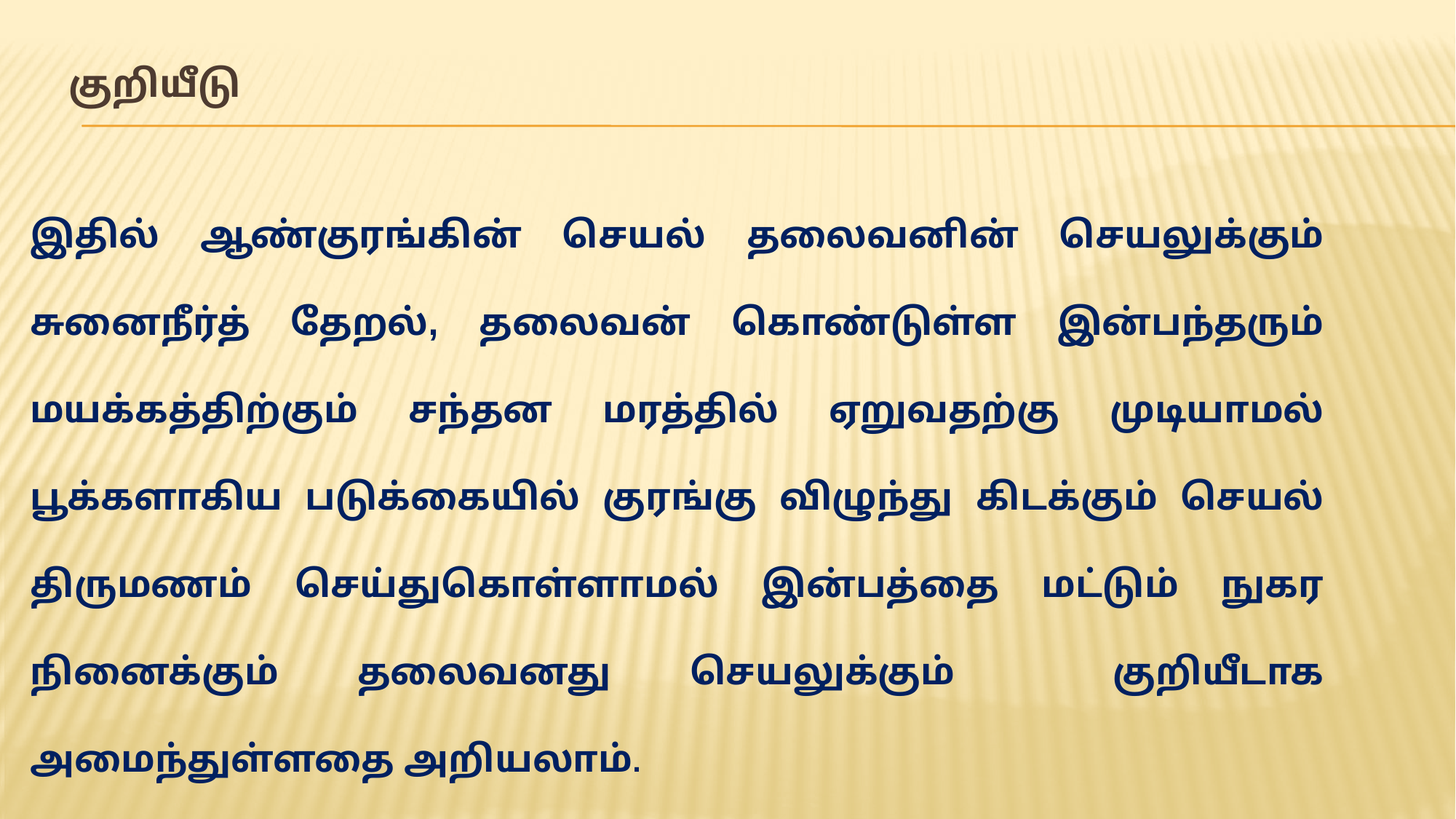

# குறியீடு
இதில் ஆண்குரங்கின் செயல் தலைவனின் செயலுக்கும் சுனைநீர்த் தேறல், தலைவன் கொண்டுள்ள இன்பந்தரும் மயக்கத்திற்கும் சந்தன மரத்தில் ஏறுவதற்கு முடியாமல் பூக்களாகிய படுக்கையில் குரங்கு விழுந்து கிடக்கும் செயல் திருமணம் செய்துகொள்ளாமல் இன்பத்தை மட்டும் நுகர நினைக்கும் தலைவனது செயலுக்கும்  குறியீடாக அமைந்துள்ளதை அறியலாம்.